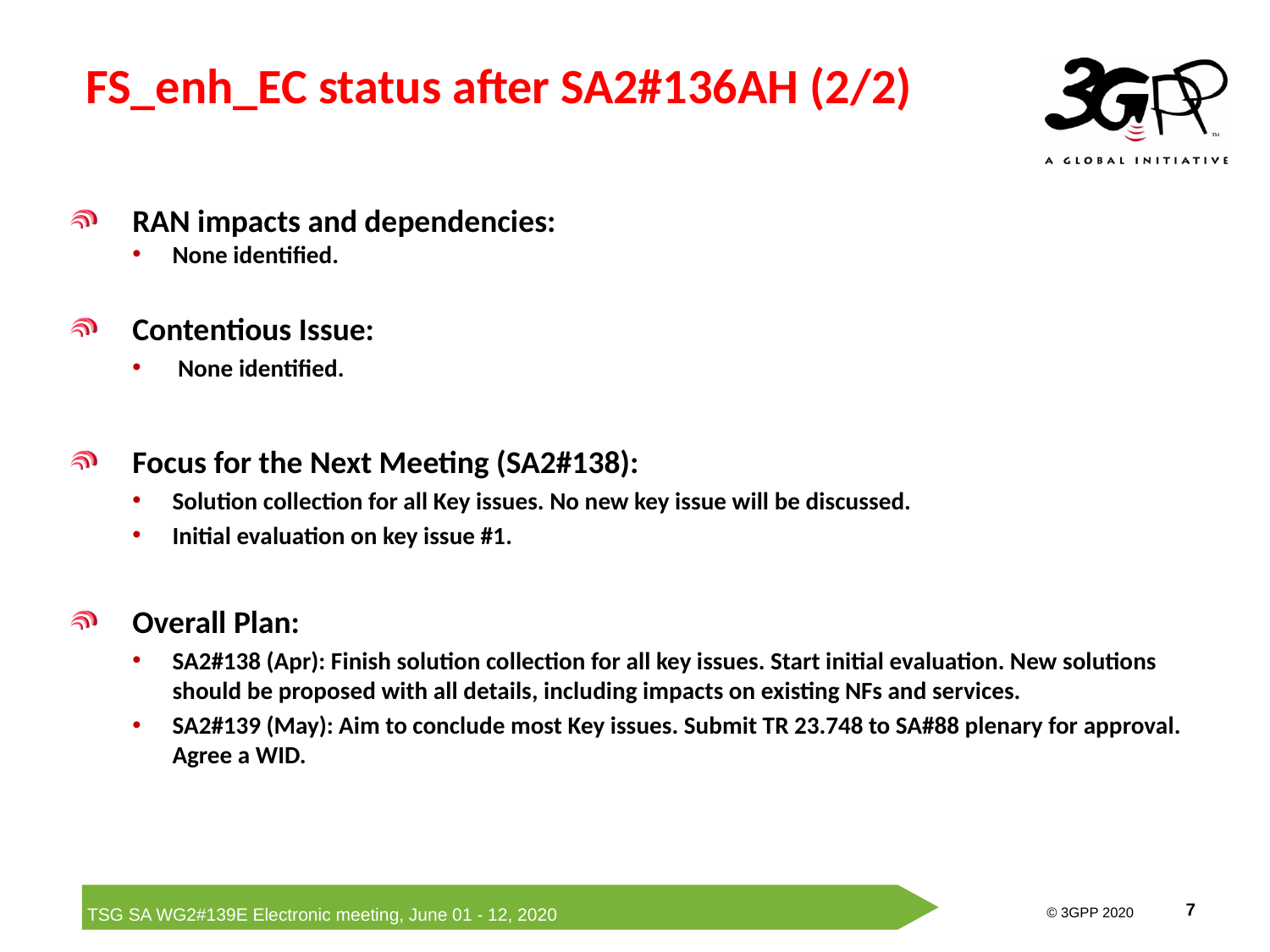

# FS_enh_EC status after SA2#136AH (2/2)
RAN impacts and dependencies:
None identified.

Contentious Issue:
 None identified.

Focus for the Next Meeting (SA2#138):
Solution collection for all Key issues. No new key issue will be discussed.
Initial evaluation on key issue #1.

Overall Plan:
SA2#138 (Apr): Finish solution collection for all key issues. Start initial evaluation. New solutions should be proposed with all details, including impacts on existing NFs and services.
SA2#139 (May): Aim to conclude most Key issues. Submit TR 23.748 to SA#88 plenary for approval. Agree a WID.